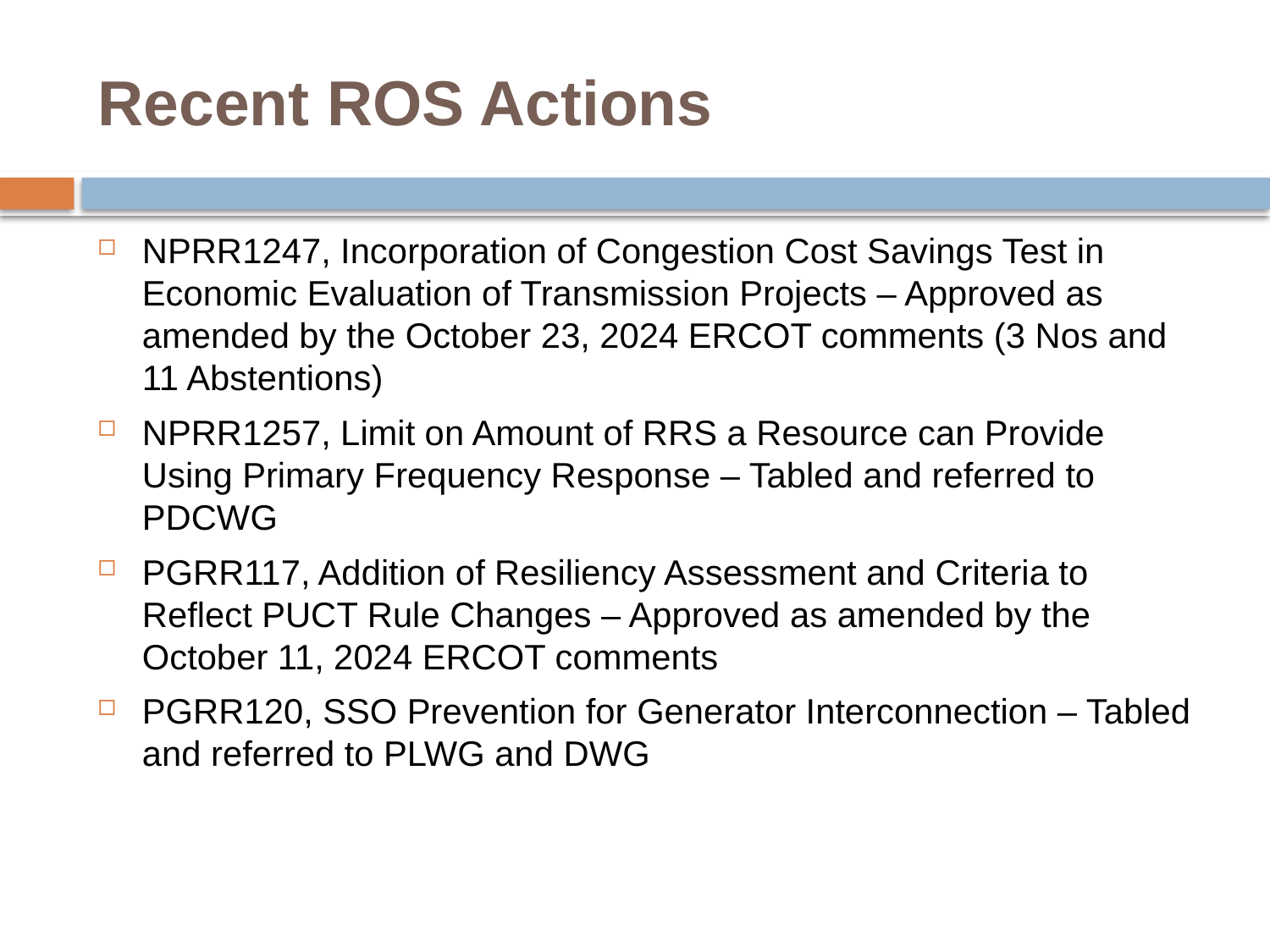

# Recent ROS Actions
NPRR1247, Incorporation of Congestion Cost Savings Test in Economic Evaluation of Transmission Projects – Approved as amended by the October 23, 2024 ERCOT comments (3 Nos and 11 Abstentions)
NPRR1257, Limit on Amount of RRS a Resource can Provide Using Primary Frequency Response – Tabled and referred to PDCWG
PGRR117, Addition of Resiliency Assessment and Criteria to Reflect PUCT Rule Changes – Approved as amended by the October 11, 2024 ERCOT comments
PGRR120, SSO Prevention for Generator Interconnection – Tabled and referred to PLWG and DWG